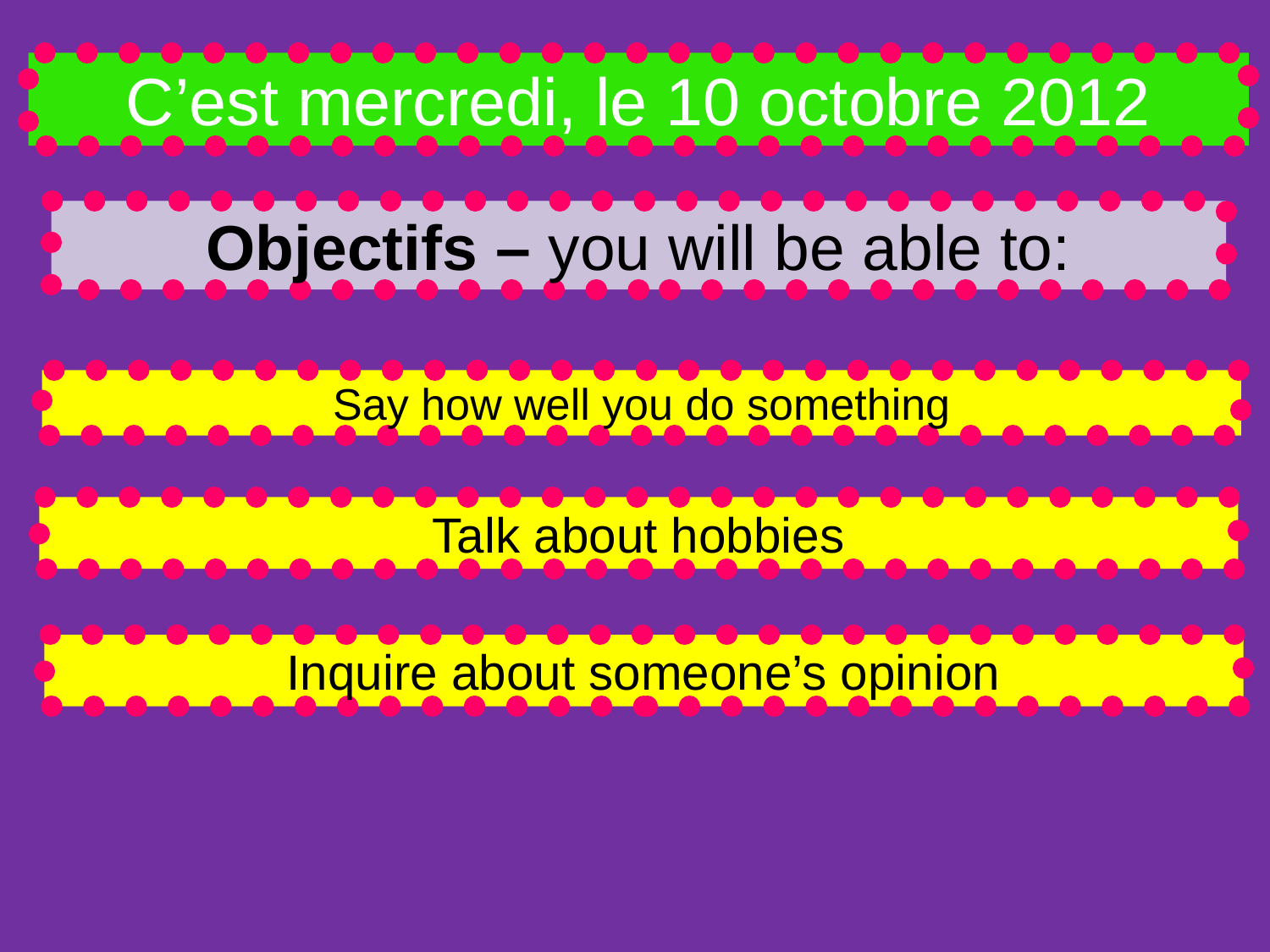

C’est mercredi, le 10 octobre 2012
Objectifs – you will be able to:
Say how well you do something
Talk about hobbies
Inquire about someone’s opinion